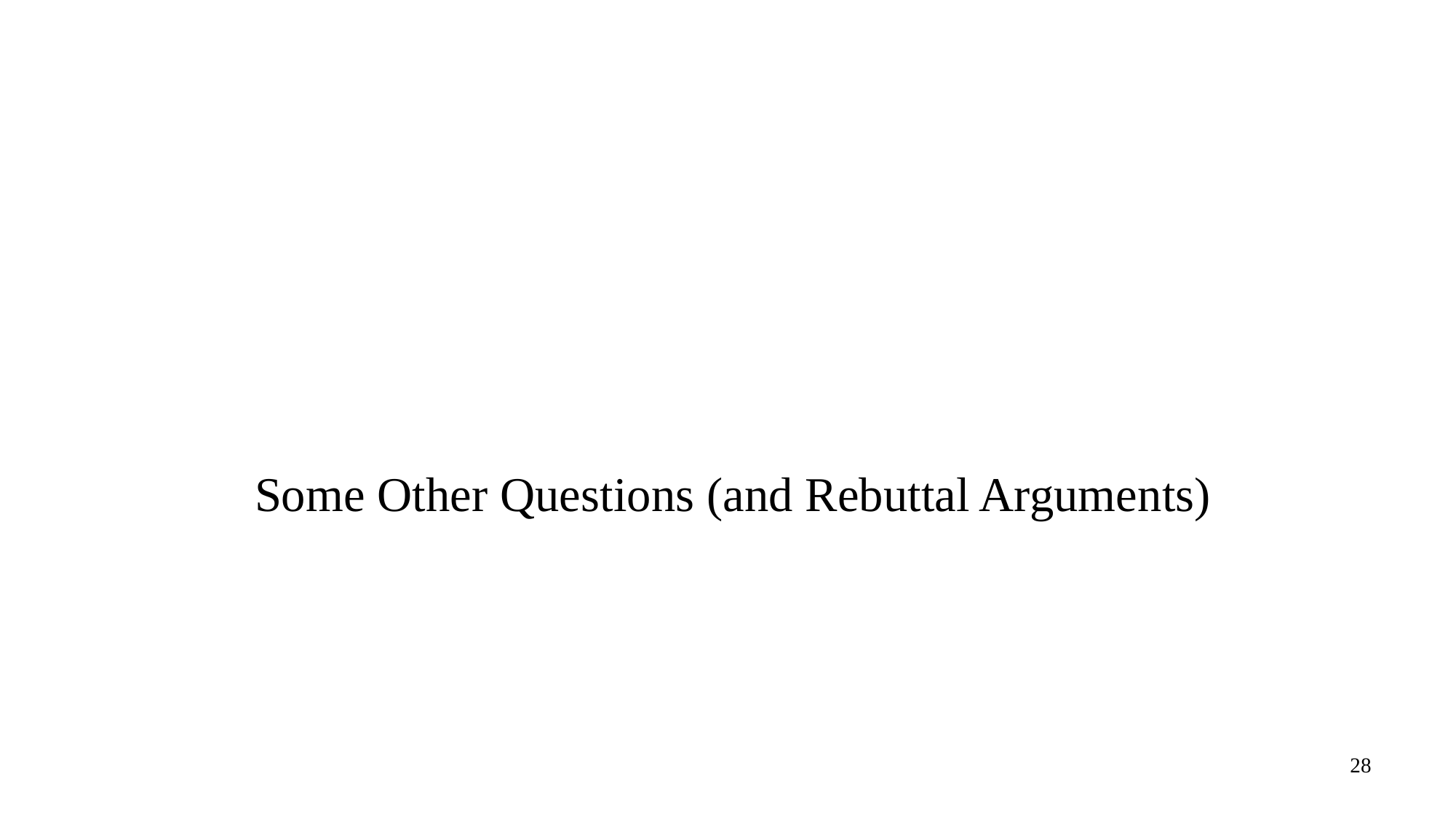

Some Other Questions (and Rebuttal Arguments)
#
28